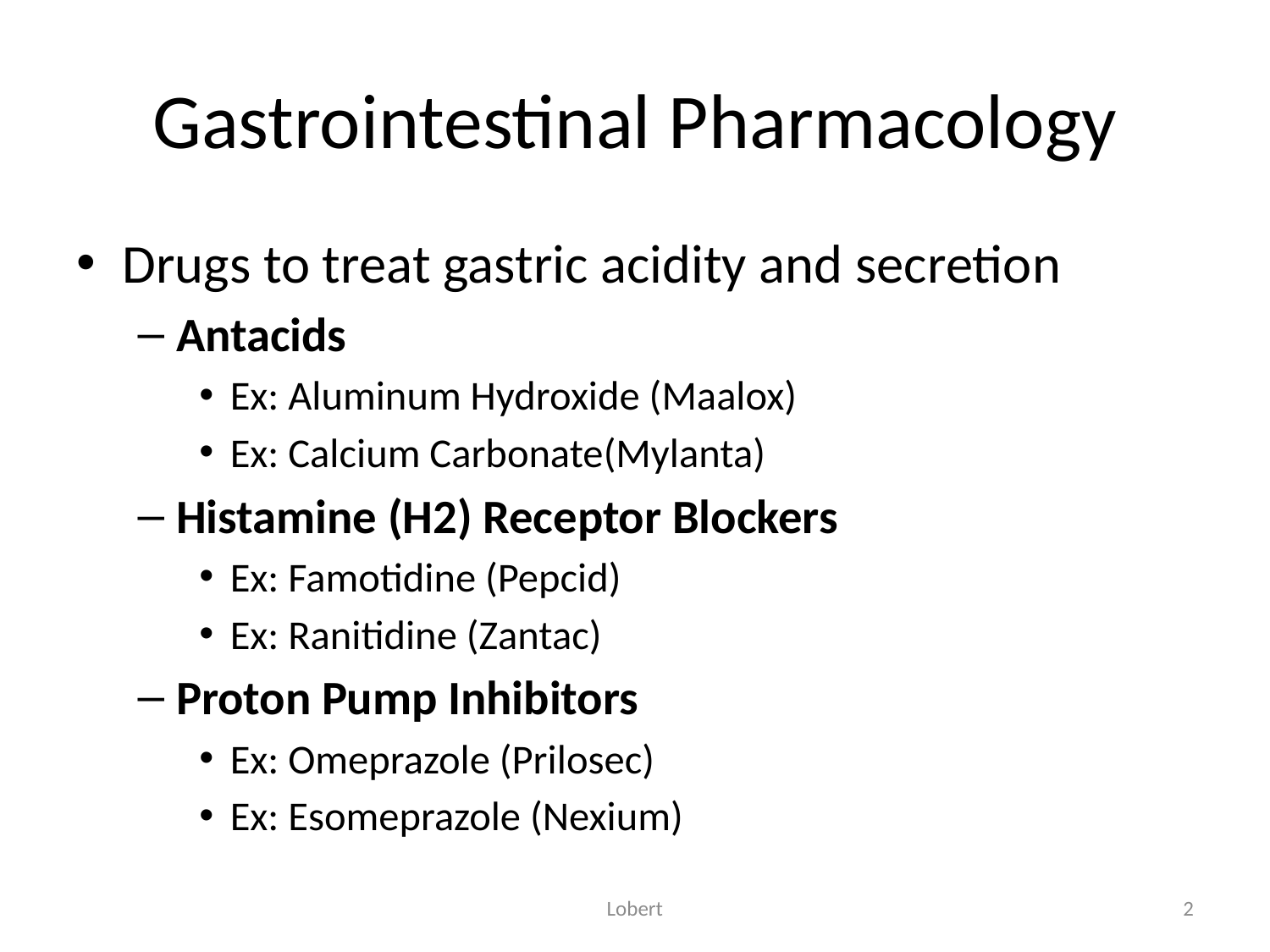

# Gastrointestinal Pharmacology
Drugs to treat gastric acidity and secretion
Antacids
Ex: Aluminum Hydroxide (Maalox)
Ex: Calcium Carbonate(Mylanta)
Histamine (H2) Receptor Blockers
Ex: Famotidine (Pepcid)
Ex: Ranitidine (Zantac)
Proton Pump Inhibitors
Ex: Omeprazole (Prilosec)
Ex: Esomeprazole (Nexium)
Lobert
2